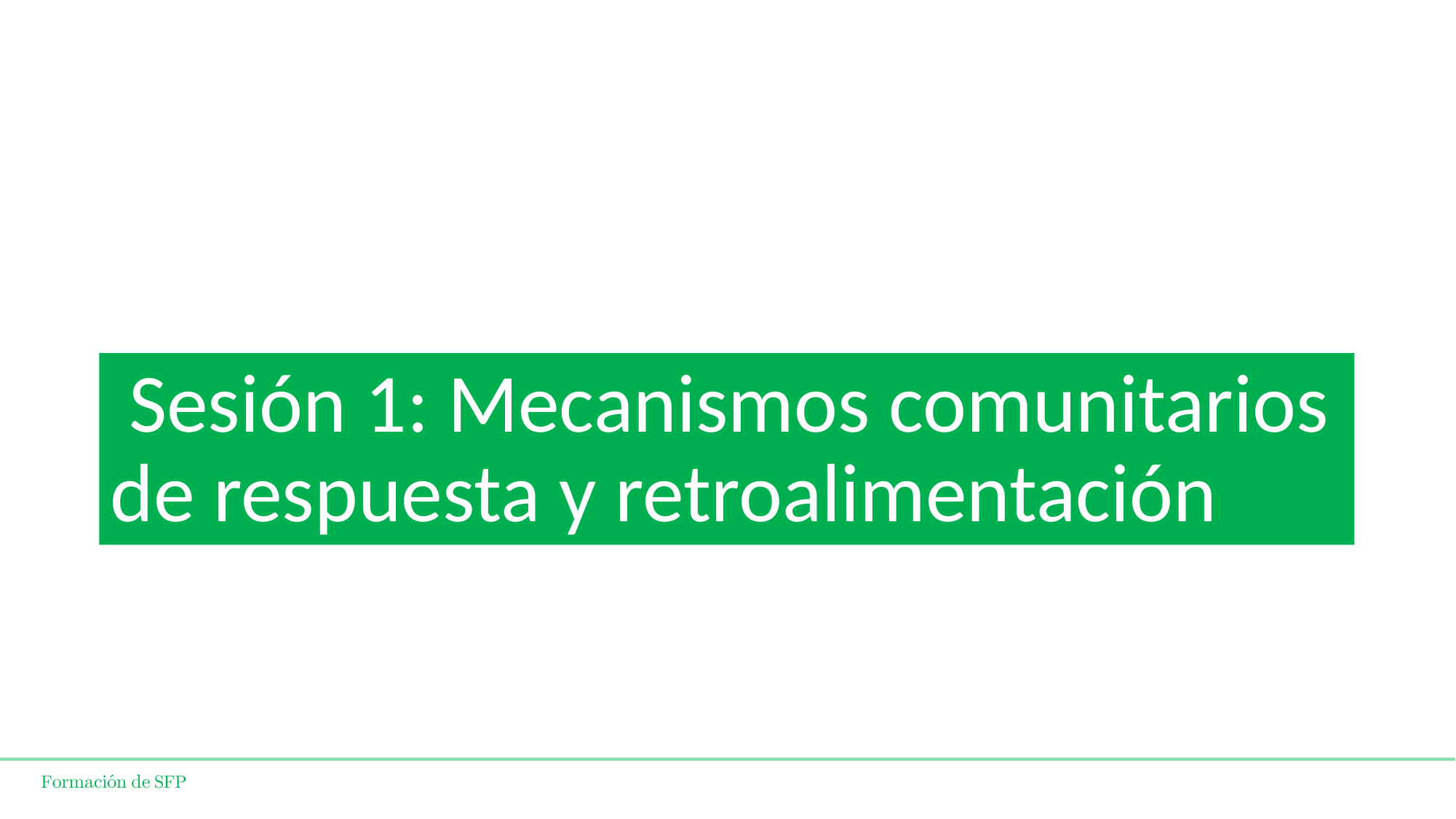

# Sesión 1: Mecanismos comunitarios de respuesta y retroalimentación

Formación de SFP